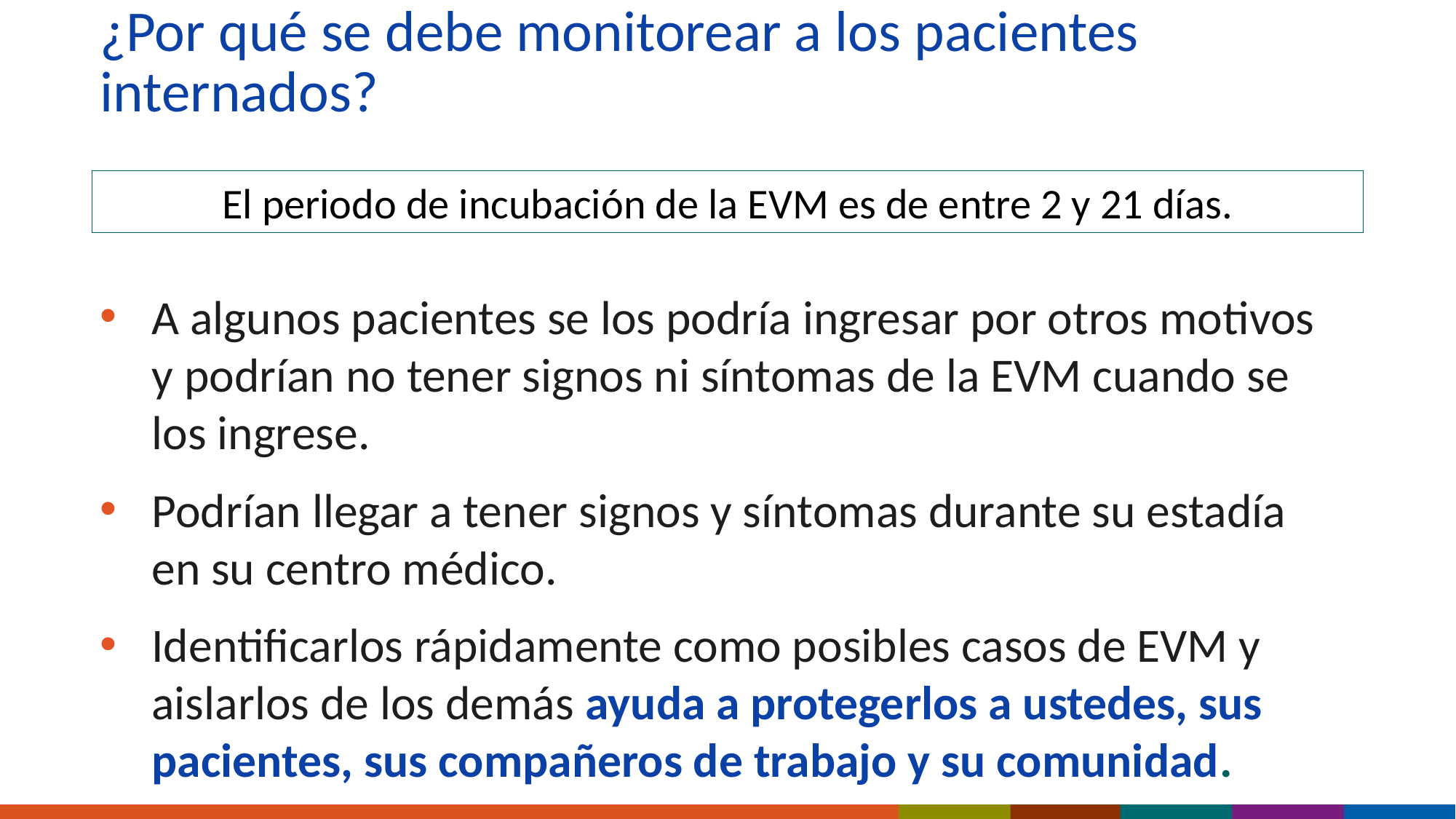

# ¿Por qué se debe monitorear a los pacientes internados?
El periodo de incubación de la EVM es de entre 2 y 21 días.
A algunos pacientes se los podría ingresar por otros motivos y podrían no tener signos ni síntomas de la EVM cuando se los ingrese.
Podrían llegar a tener signos y síntomas durante su estadía en su centro médico.
Identificarlos rápidamente como posibles casos de EVM y aislarlos de los demás ayuda a protegerlos a ustedes, sus pacientes, sus compañeros de trabajo y su comunidad.